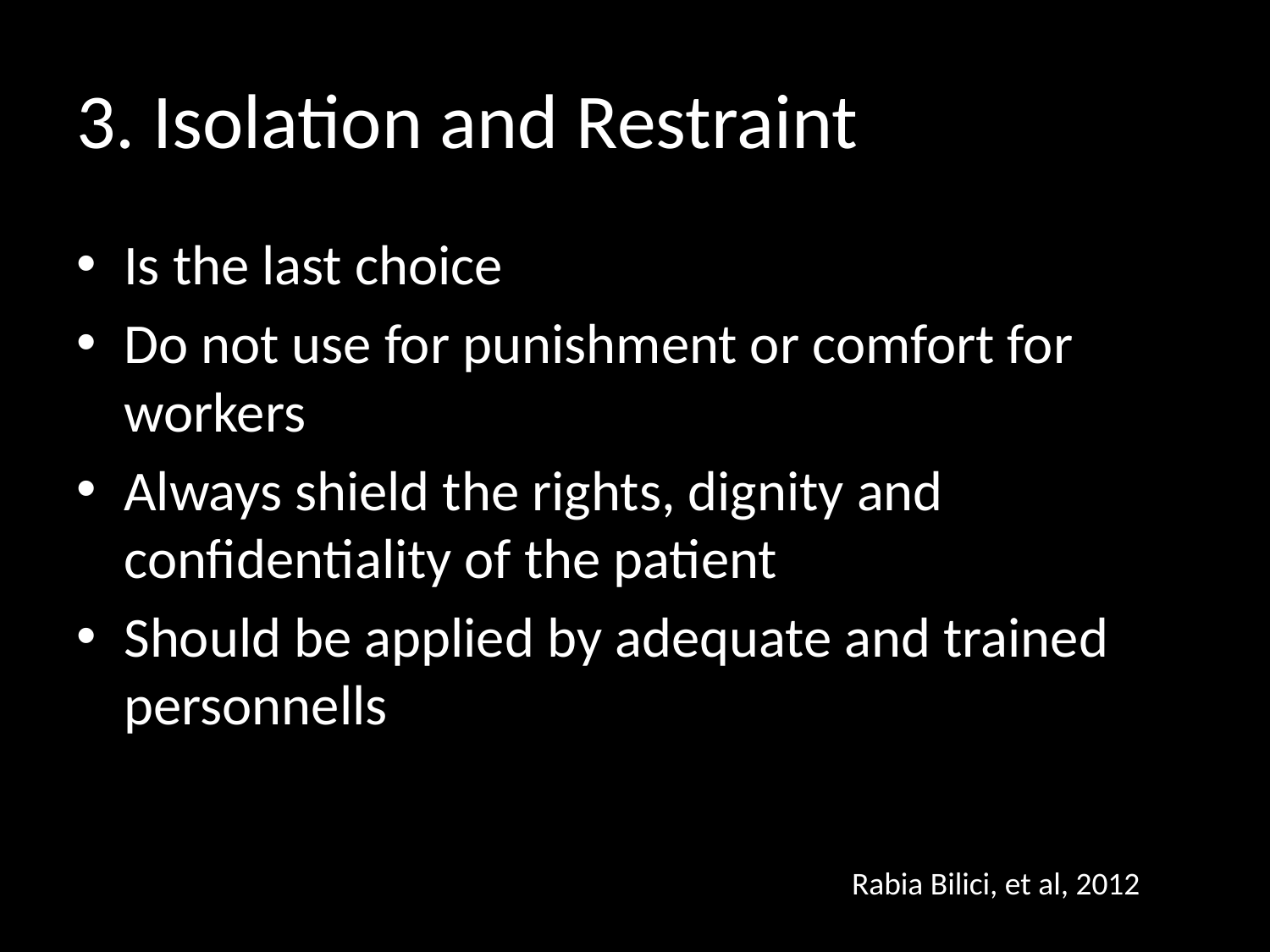

# 3. Isolation and Restraint
Is the last choice
Do not use for punishment or comfort for workers
Always shield the rights, dignity and confidentiality of the patient
Should be applied by adequate and trained personnells
 Rabia Bilici, et al, 2012